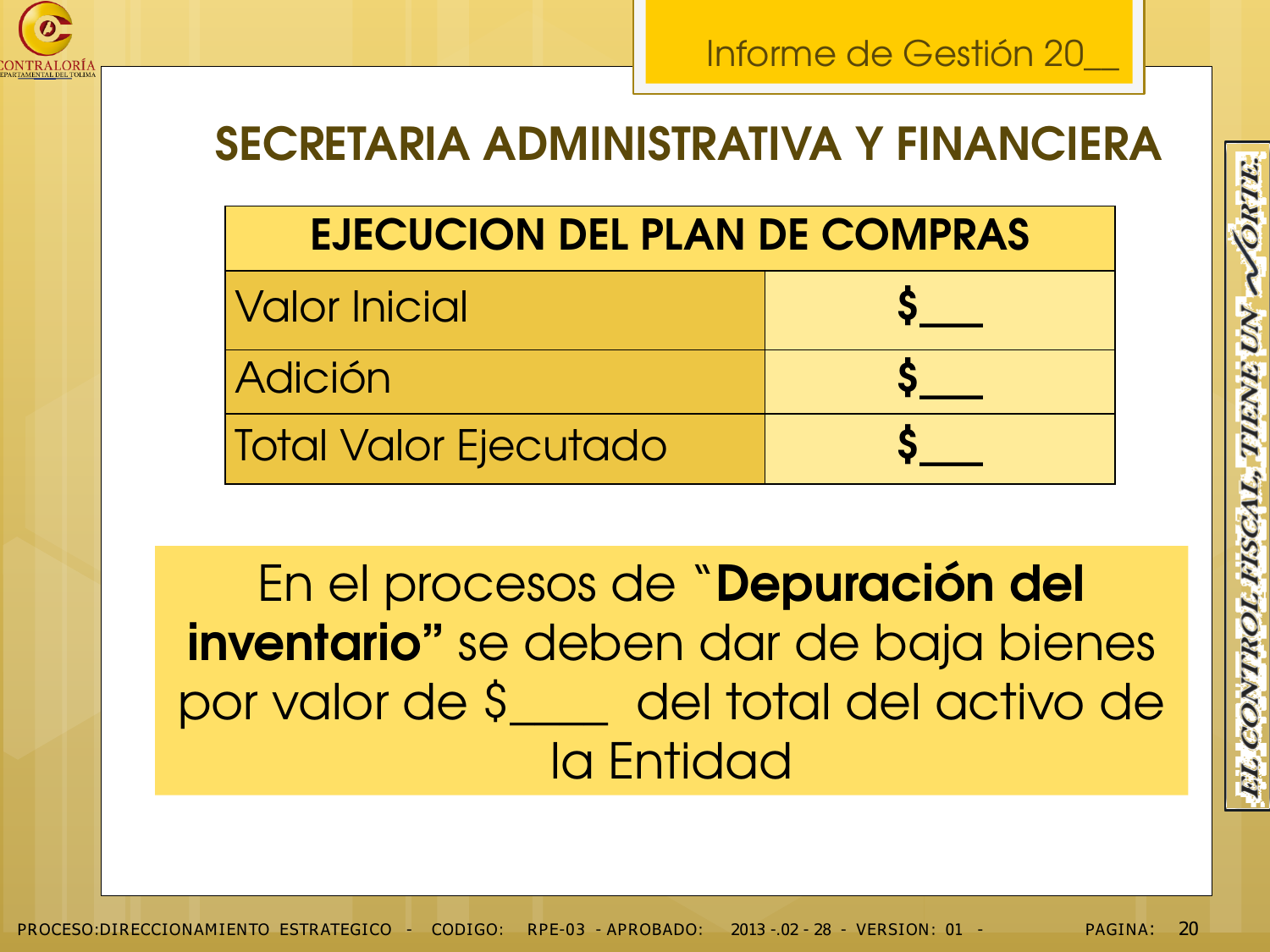

# SECRETARIA ADMINISTRATIVA Y FINANCIERA
| EJECUCION DEL PLAN DE COMPRAS |  |
| --- | --- |
| Valor Inicial | $\_\_\_ |
| Adición | $\_\_\_ |
| Total Valor Ejecutado | $\_\_\_ |
En el procesos de “Depuración del inventario” se deben dar de baja bienes por valor de $____  del total del activo de la Entidad